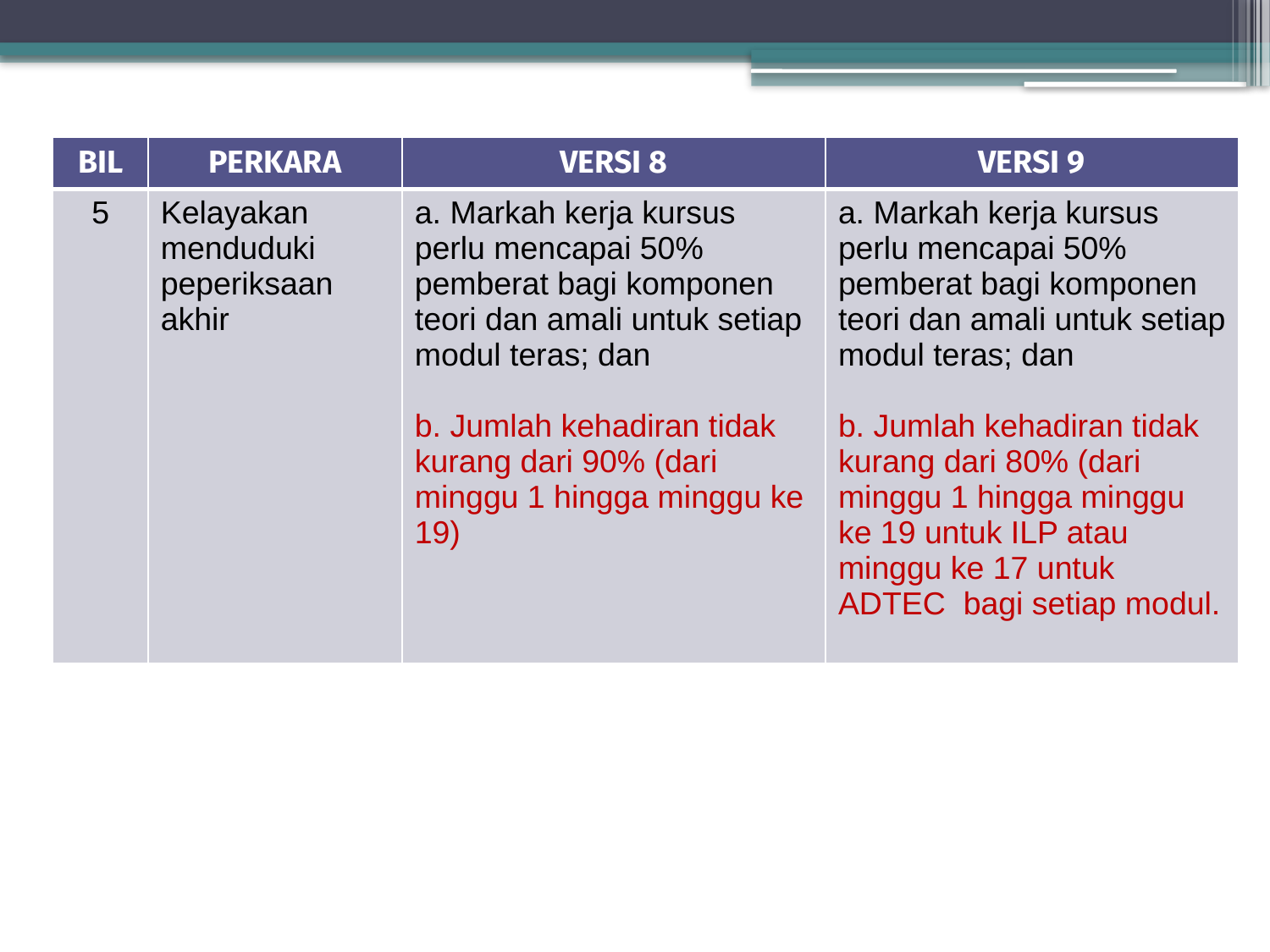

| BIL | PERKARA | VERSI 8 | VERSI 9 |
| --- | --- | --- | --- |
| 5 | Kelayakan menduduki peperiksaan akhir | a. Markah kerja kursus perlu mencapai 50% pemberat bagi komponen teori dan amali untuk setiap modul teras; dan b. Jumlah kehadiran tidak kurang dari 90% (dari minggu 1 hingga minggu ke 19) | a. Markah kerja kursus perlu mencapai 50% pemberat bagi komponen teori dan amali untuk setiap modul teras; dan b. Jumlah kehadiran tidak kurang dari 80% (dari minggu 1 hingga minggu ke 19 untuk ILP atau minggu ke 17 untuk ADTEC bagi setiap modul. |